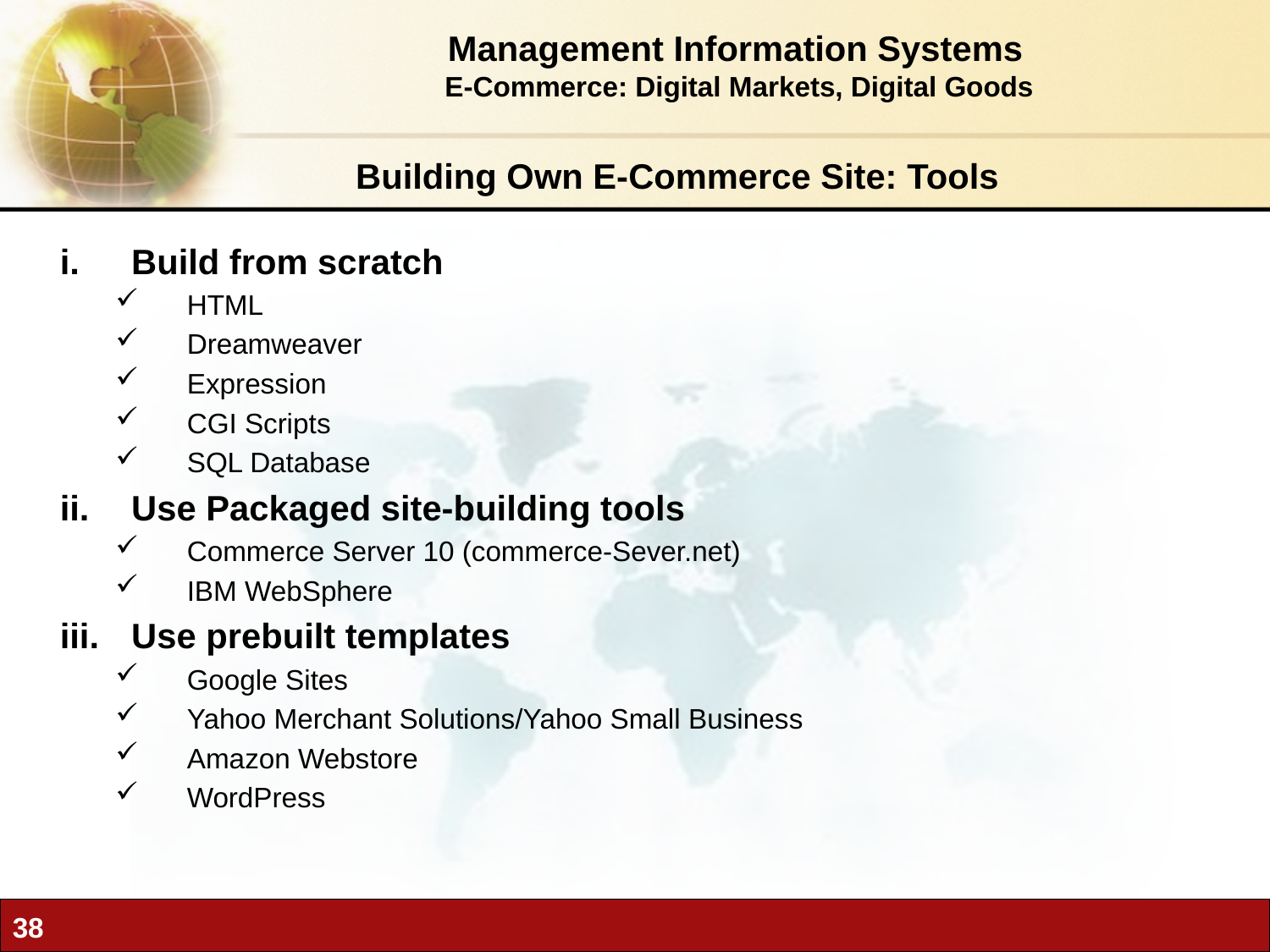

Management Information Systems
 E-Commerce: Digital Markets, Digital Goods
Building Own E-Commerce Site: Tools
Build from scratch
HTML
Dreamweaver
Expression
CGI Scripts
SQL Database
Use Packaged site-building tools
Commerce Server 10 (commerce-Sever.net)
IBM WebSphere
Use prebuilt templates
Google Sites
Yahoo Merchant Solutions/Yahoo Small Business
Amazon Webstore
WordPress